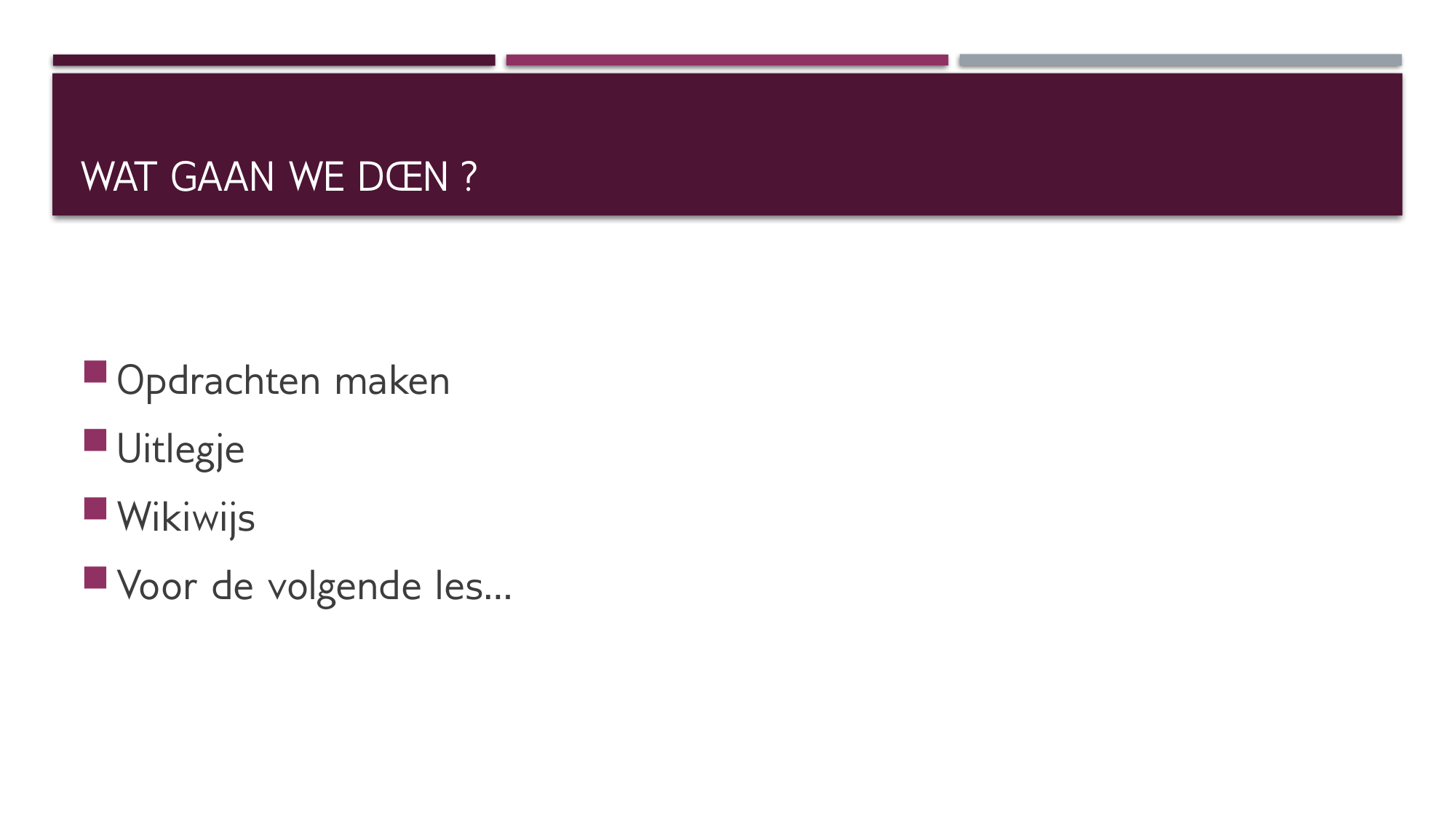

# Wat gaan we doen ?
Opdrachten maken
Uitlegje
Wikiwijs
Voor de volgende les…